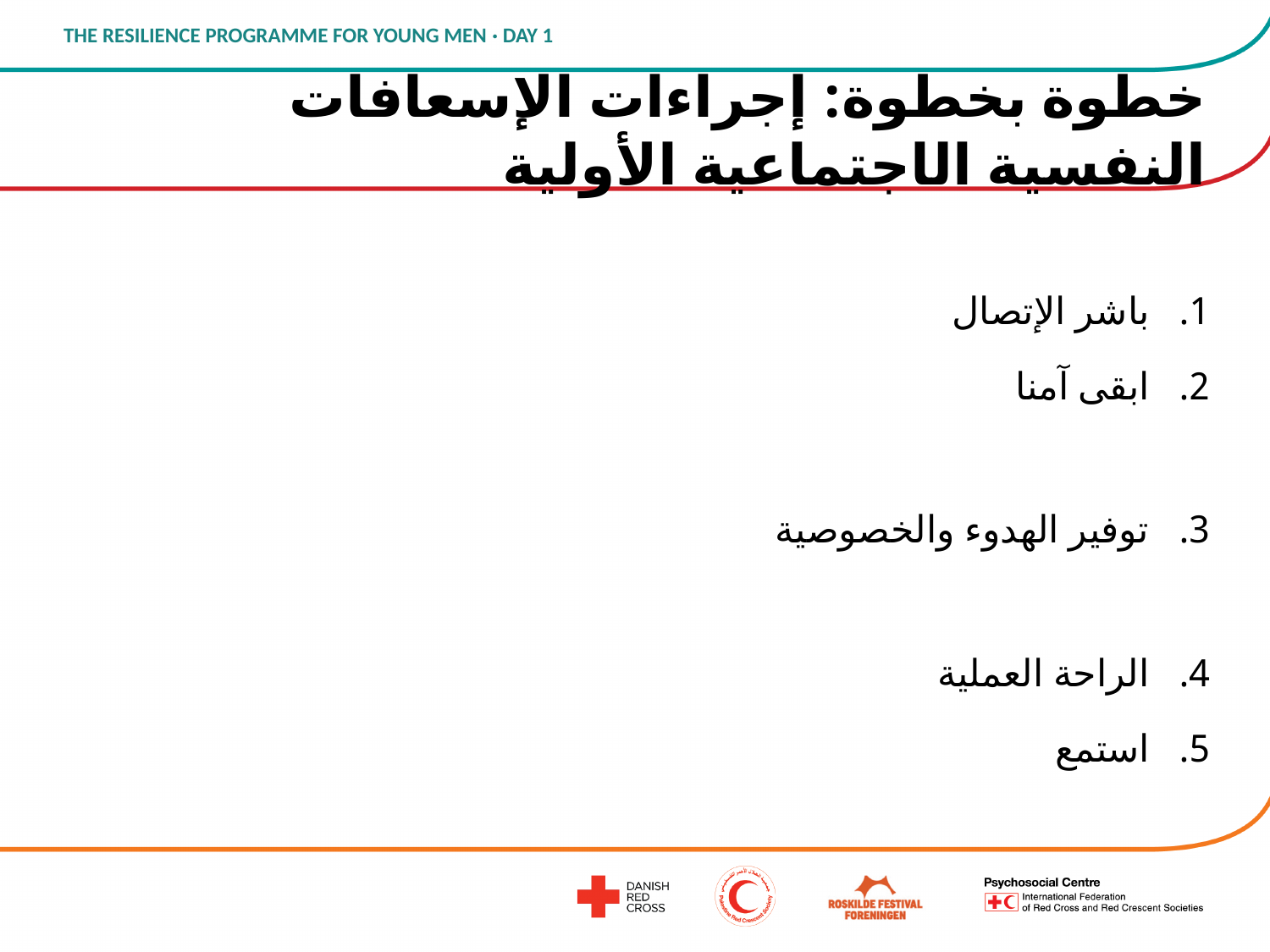

# خطوة بخطوة: إجراءات الإسعافات النفسية الاجتماعية الأولية
باشر الإتصال
ابقى آمنا
توفير الهدوء والخصوصية
الراحة العملية
استمع

6. تهدئة وإعطاء شرعية للمشاعر
7. مساعدة في تحديد الأولويات
8. التواصل مع المحبين
9. اعطي معلومات